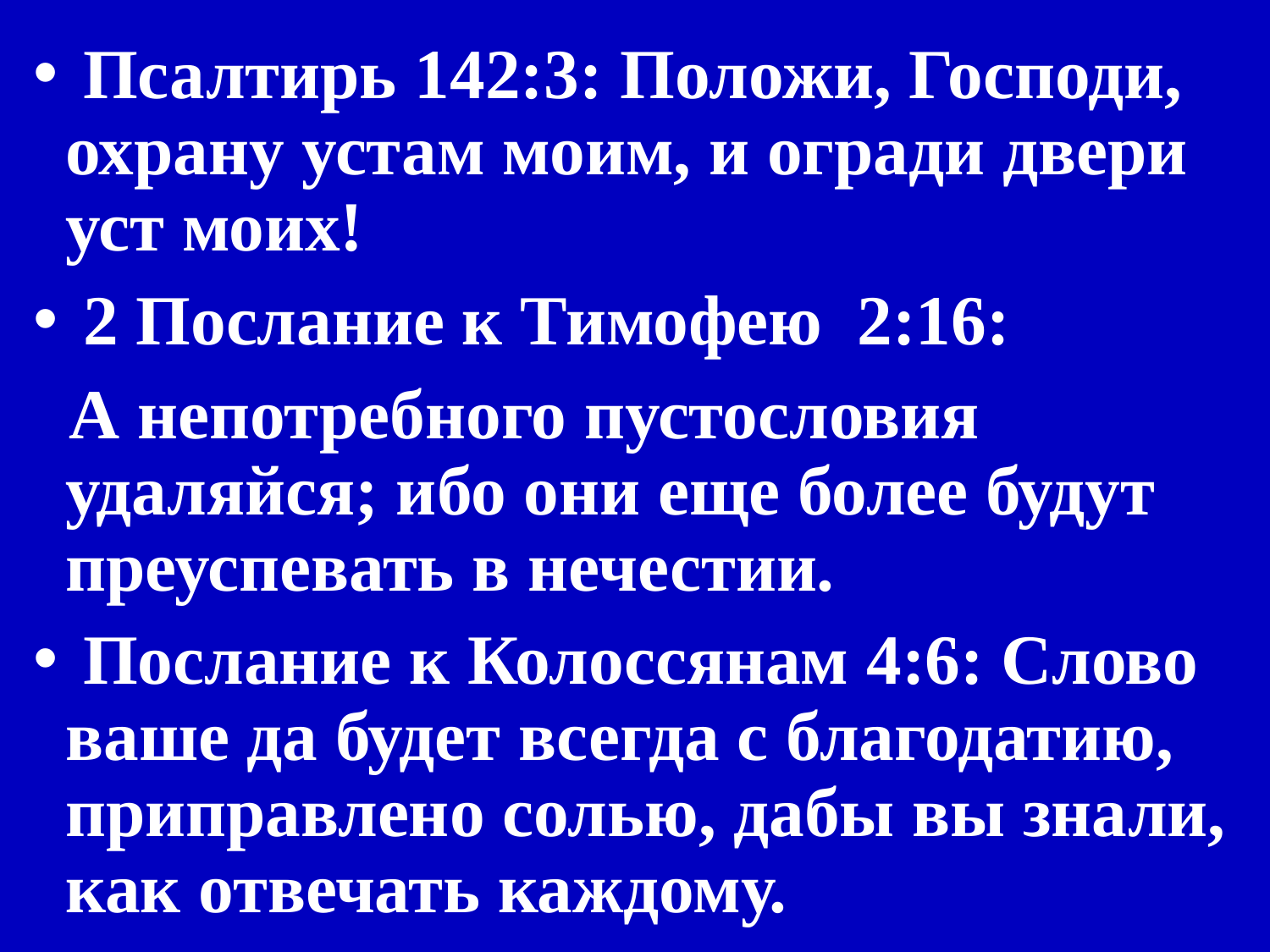

Псалтирь 142:3: Положи, Господи, охрану устам моим, и огради двери уст моих!
 2 Послание к Тимофею  2:16:
  А непотребного пустословия удаляйся; ибо они еще более будут преуспевать в нечестии.
 Послание к Колоссянам 4:6: Слово ваше да будет всегда с благодатию, приправлено солью, дабы вы знали, как отвечать каждому.